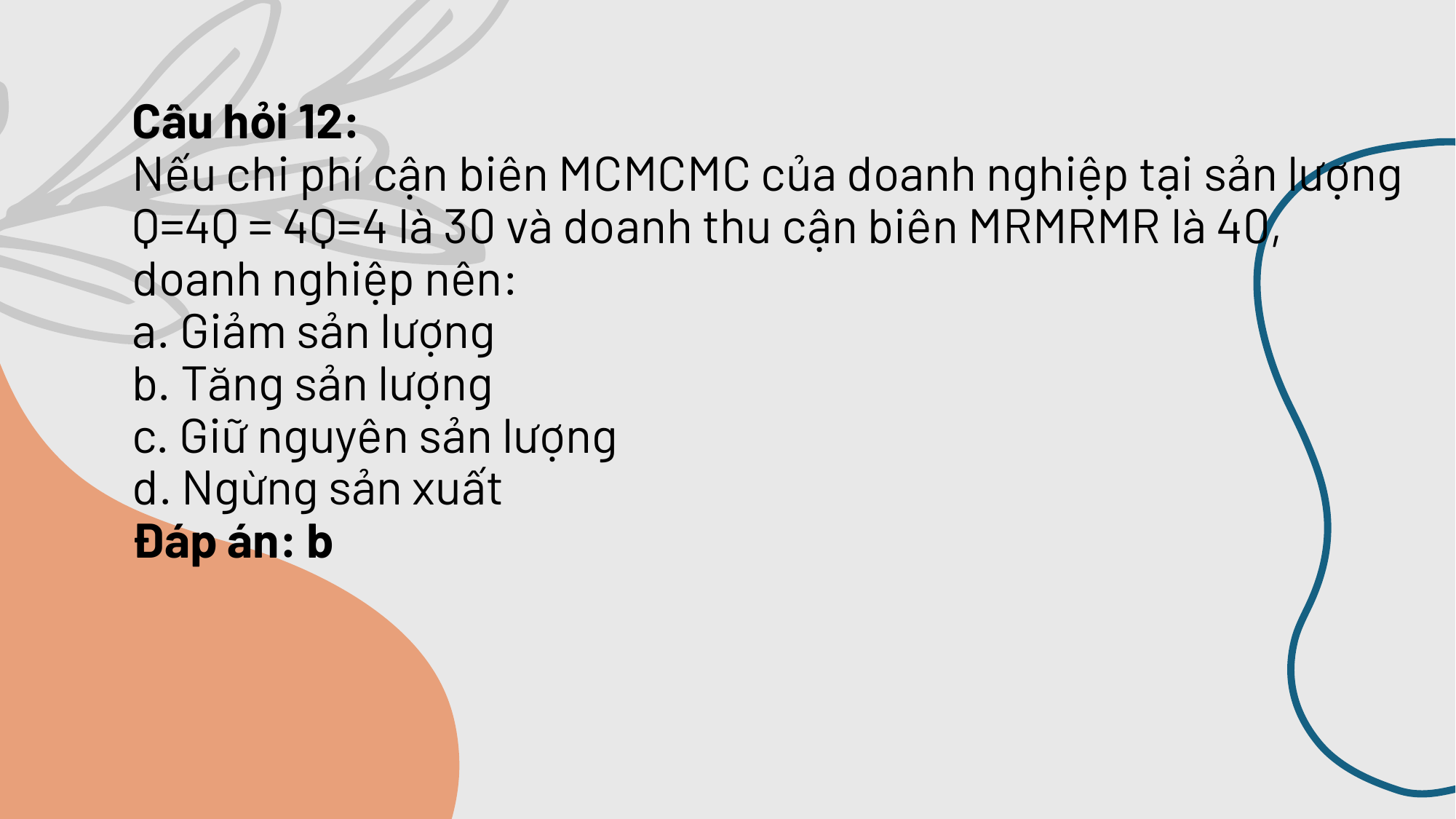

# Câu hỏi 12: Nếu chi phí cận biên MCMCMC của doanh nghiệp tại sản lượng Q=4Q = 4Q=4 là 30 và doanh thu cận biên MRMRMR là 40, doanh nghiệp nên: a. Giảm sản lượng b. Tăng sản lượng c. Giữ nguyên sản lượng d. Ngừng sản xuất Đáp án: b